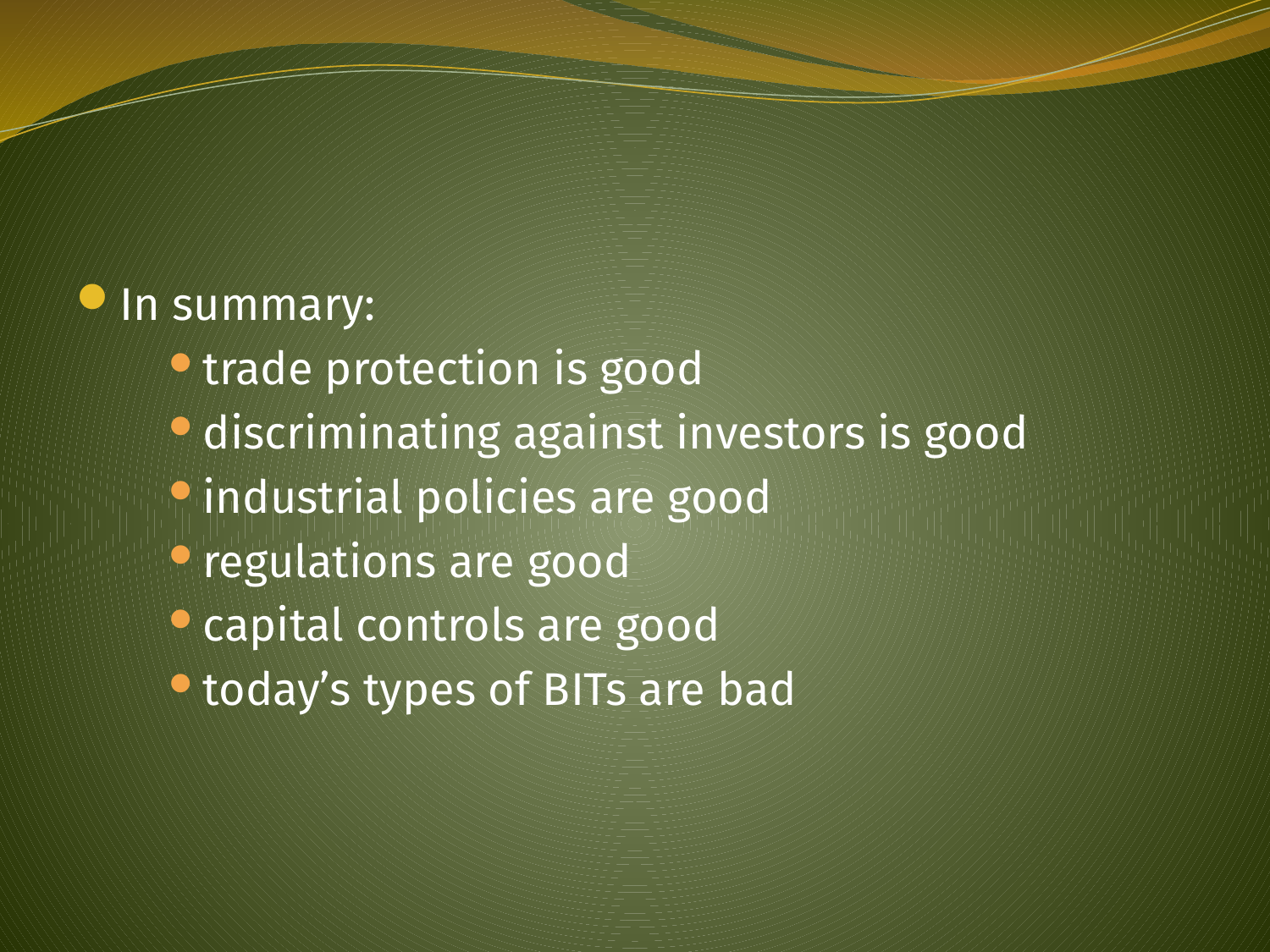

#
In summary:
trade protection is good
discriminating against investors is good
industrial policies are good
regulations are good
capital controls are good
today’s types of BITs are bad